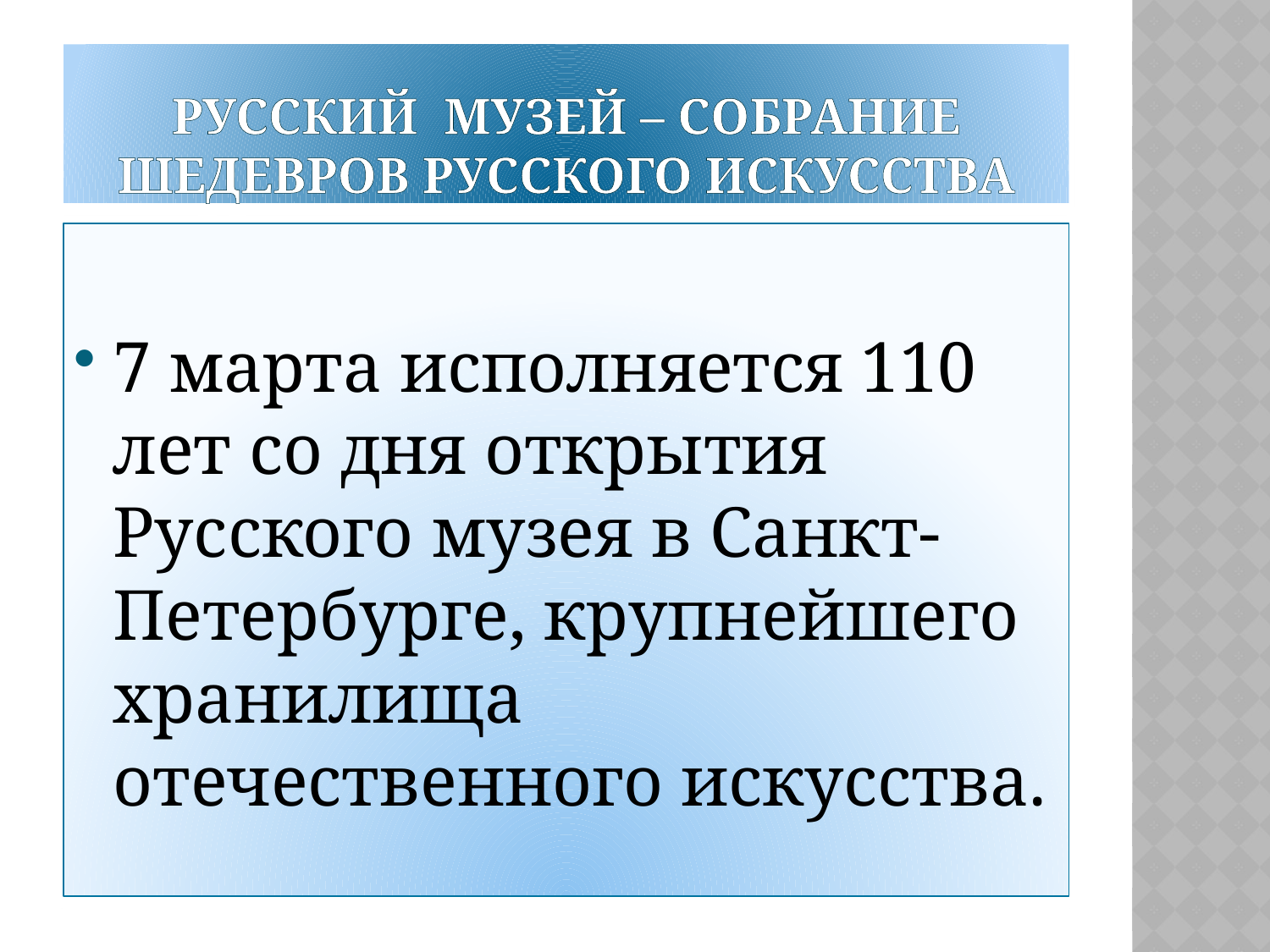

# Русский  музей – собрание шедевров русского искусства

7 марта исполняется 110 лет со дня открытия Русского музея в Санкт-Петербурге, крупнейшего хранилища отечественного искусства.